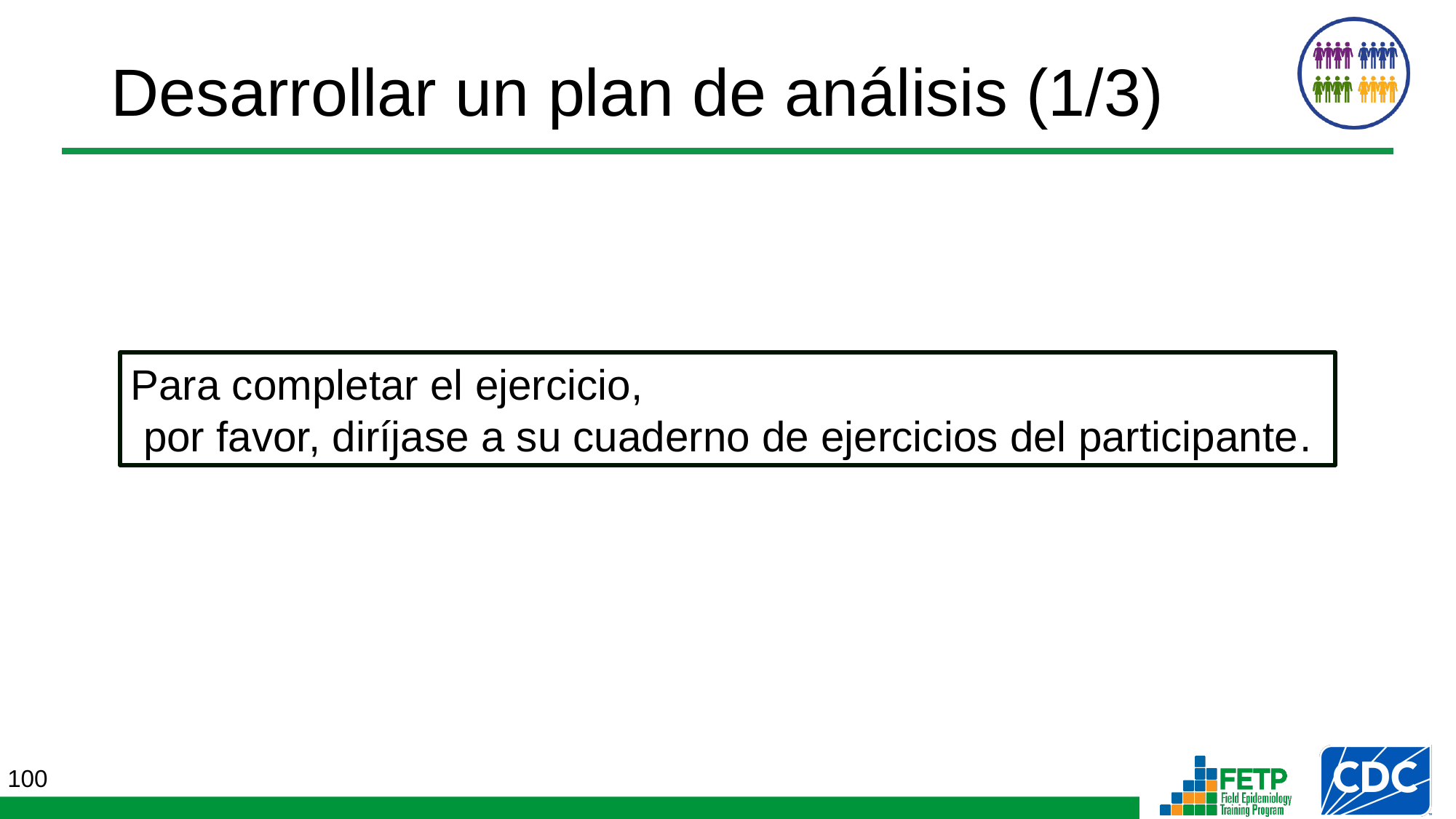

# Desarrollar un plan de análisis (1/3)